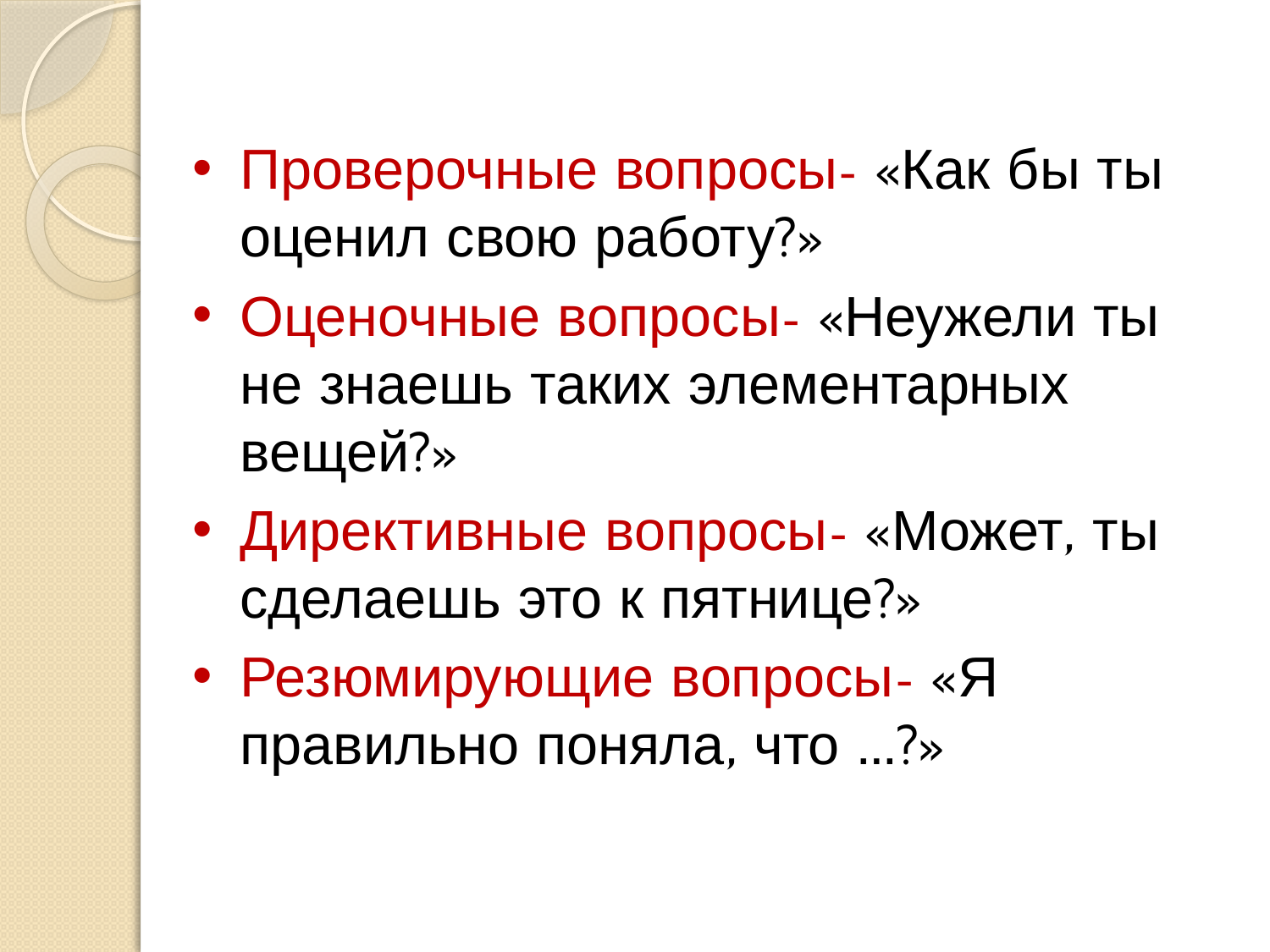

Проверочные вопросы- «Как бы ты оценил свою работу?»
Оценочные вопросы- «Неужели ты не знаешь таких элементарных вещей?»
Директивные вопросы- «Может, ты сделаешь это к пятнице?»
Резюмирующие вопросы- «Я правильно поняла, что …?»